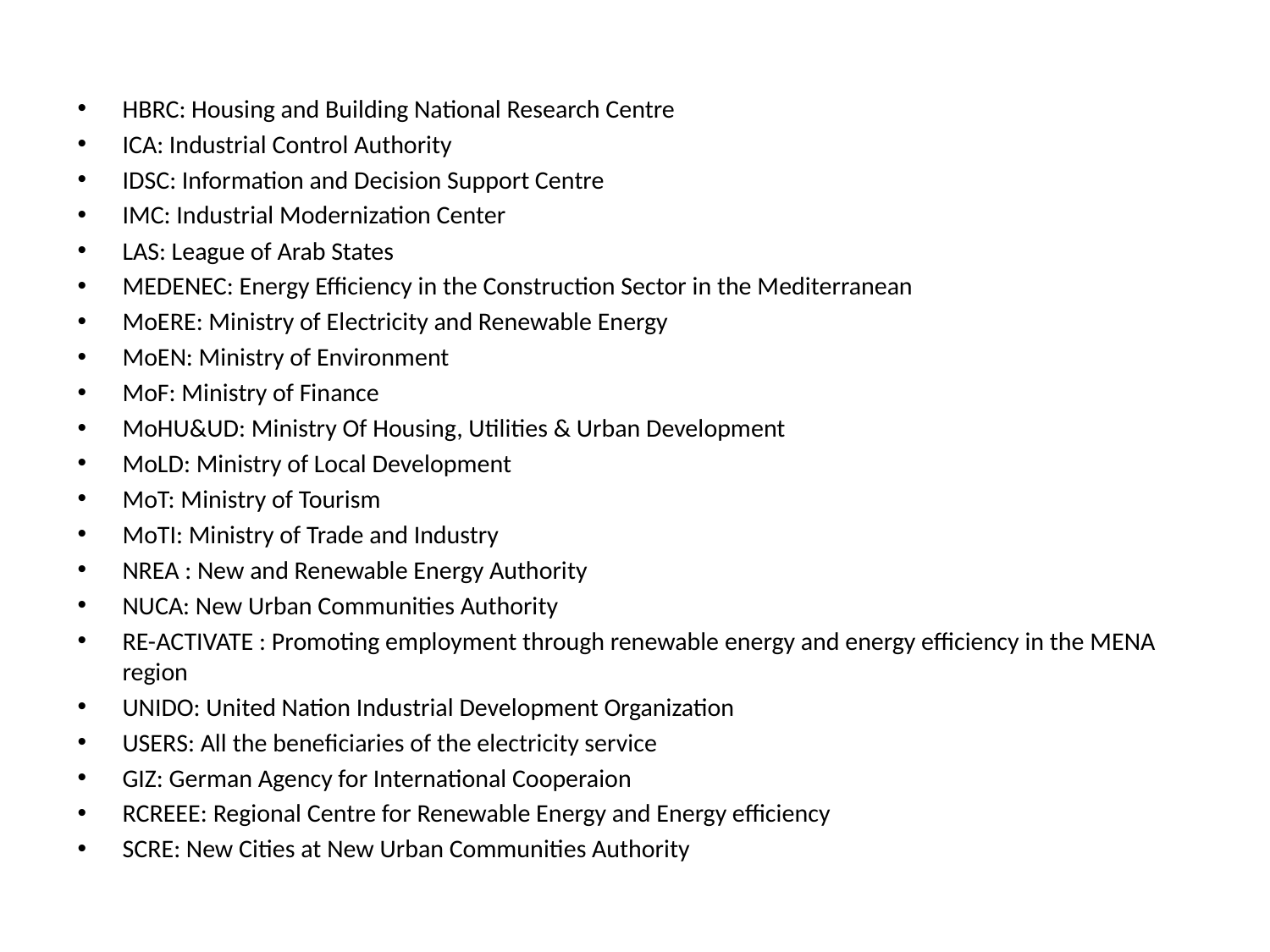

HBRC: Housing and Building National Research Centre
ICA: Industrial Control Authority
IDSC: Information and Decision Support Centre
IMC: Industrial Modernization Center
LAS: League of Arab States
MEDENEC: Energy Efficiency in the Construction Sector in the Mediterranean
MoERE: Ministry of Electricity and Renewable Energy
MoEN: Ministry of Environment
MoF: Ministry of Finance
MoHU&UD: Ministry Of Housing, Utilities & Urban Development
MoLD: Ministry of Local Development
MoT: Ministry of Tourism
MoTI: Ministry of Trade and Industry
NREA : New and Renewable Energy Authority
NUCA: New Urban Communities Authority
RE-ACTIVATE : Promoting employment through renewable energy and energy efficiency in the MENA region
UNIDO: United Nation Industrial Development Organization
USERS: All the beneficiaries of the electricity service
GIZ: German Agency for International Cooperaion
RCREEE: Regional Centre for Renewable Energy and Energy efficiency
SCRE: New Cities at New Urban Communities Authority